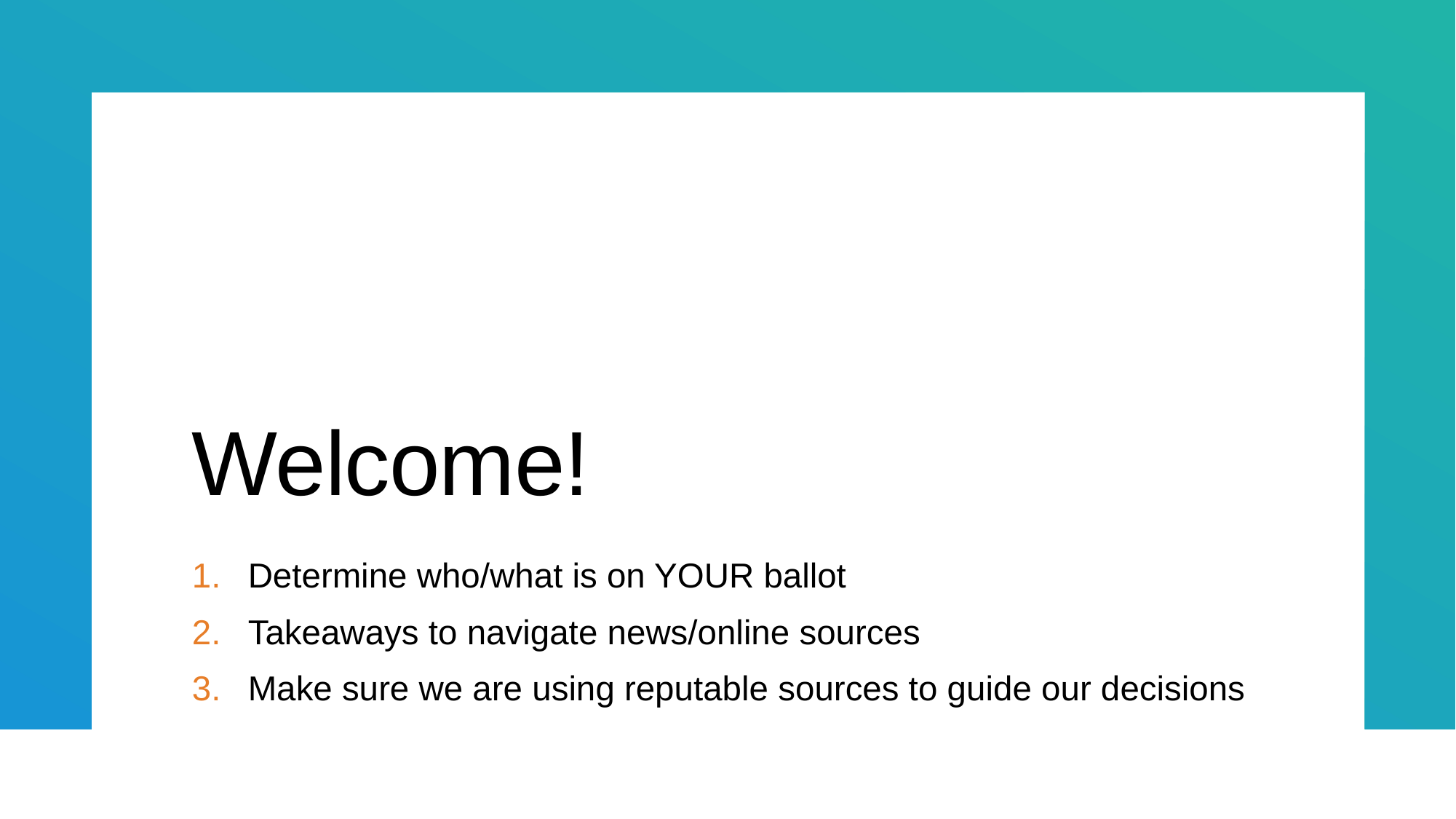

# Welcome!
Determine who/what is on YOUR ballot
Takeaways to navigate news/online sources
Make sure we are using reputable sources to guide our decisions